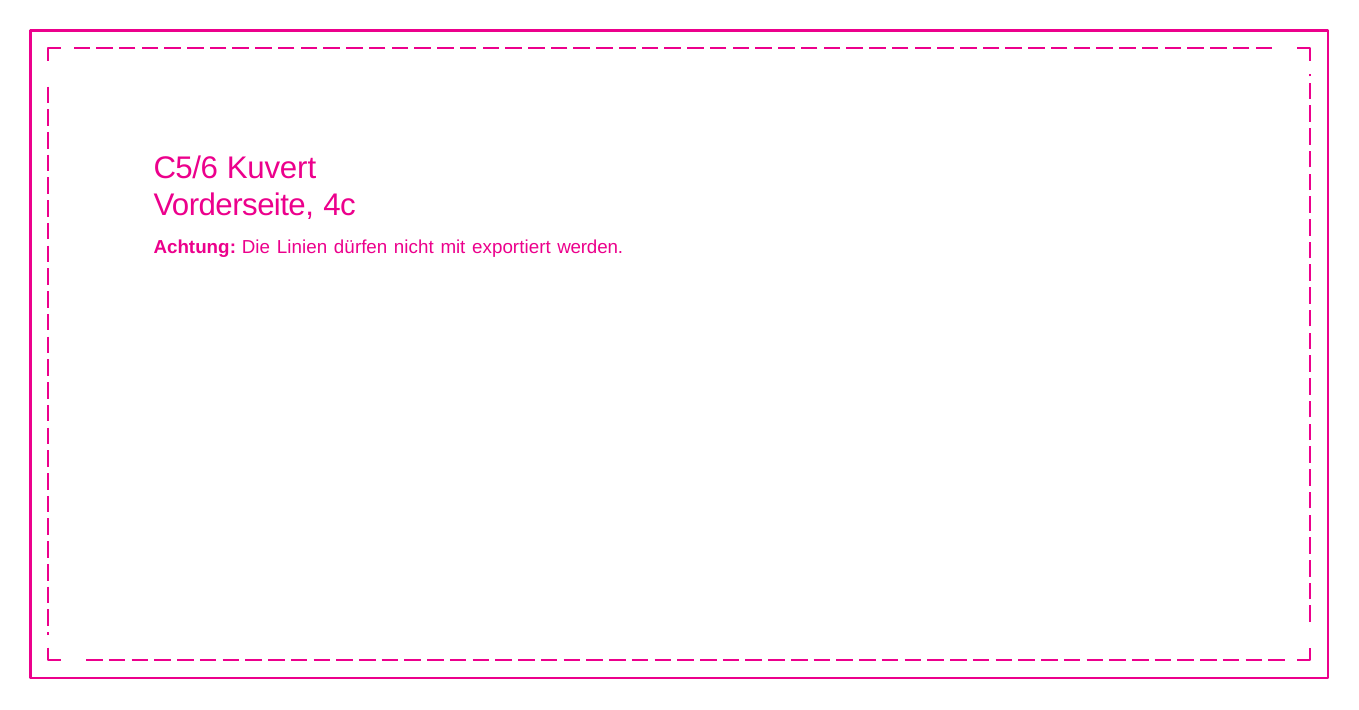

# C5/6 Kuvert Vorderseite, 4c
Achtung: Die Linien dürfen nicht mit exportiert werden.